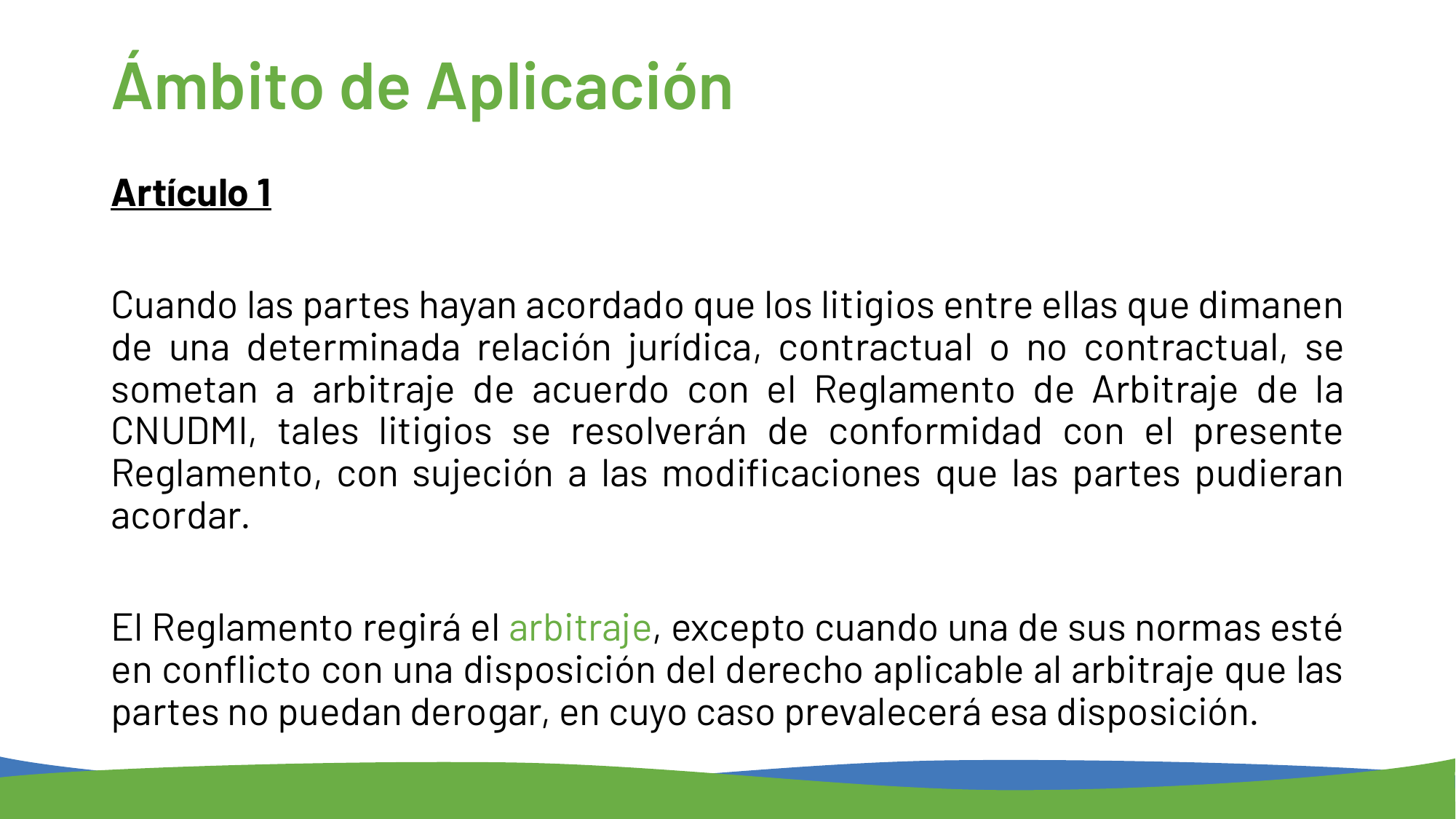

# Ámbito de Aplicación
Artículo 1

Cuando las partes hayan acordado que los litigios entre ellas que dimanen de una determinada relación jurídica, contractual o no contractual, se sometan a arbitraje de acuerdo con el Reglamento de Arbitraje de la CNUDMI, tales litigios se resolverán de conformidad con el presente Reglamento, con sujeción a las modificaciones que las partes pudieran acordar.

El Reglamento regirá el arbitraje, excepto cuando una de sus normas esté en conflicto con una disposición del derecho aplicable al arbitraje que las partes no puedan derogar, en cuyo caso prevalecerá esa disposición.